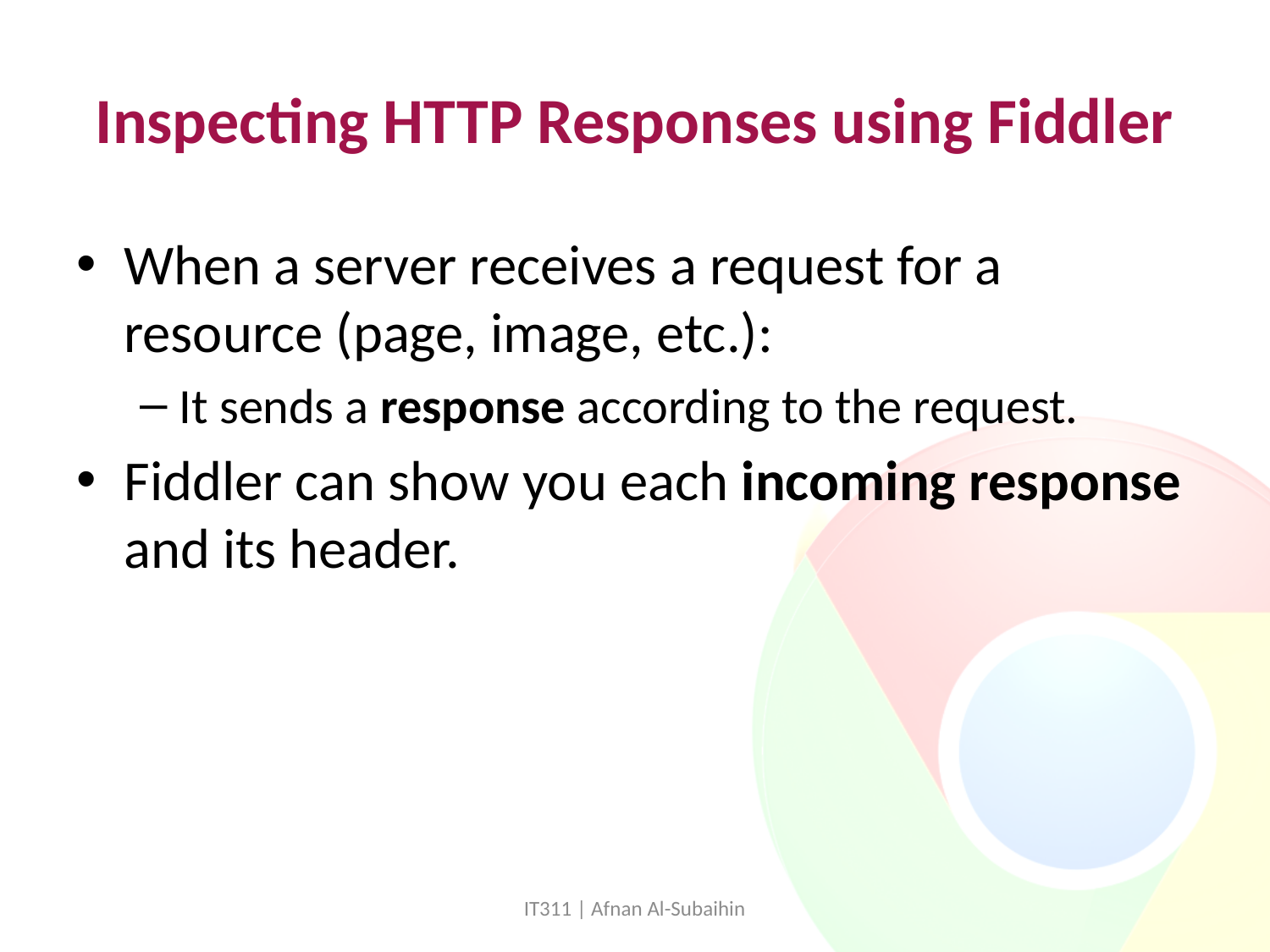

# Inspecting HTTP Responses using Fiddler
When a server receives a request for a resource (page, image, etc.):
It sends a response according to the request.
Fiddler can show you each incoming response and its header.

IT311 | Afnan Al-Subaihin